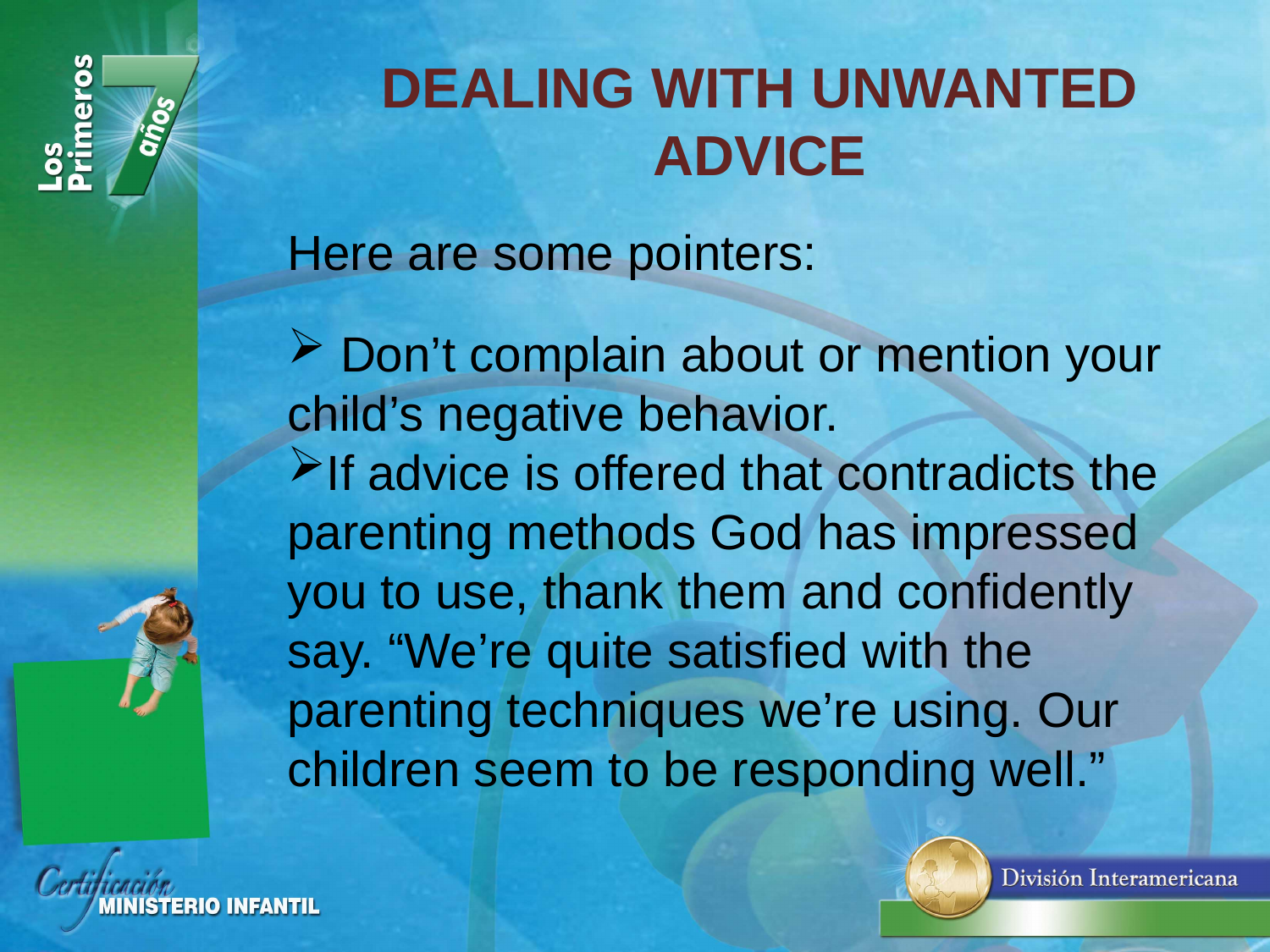

DEALING WITH UNWANTED ADVICE

Here are some pointers:

 Don’t complain about or mention your child’s negative behavior.
If advice is offered that contradicts the parenting methods God has impressed you to use, thank them and confidently say. “We’re quite satisfied with the parenting techniques we’re using. Our children seem to be responding well.”